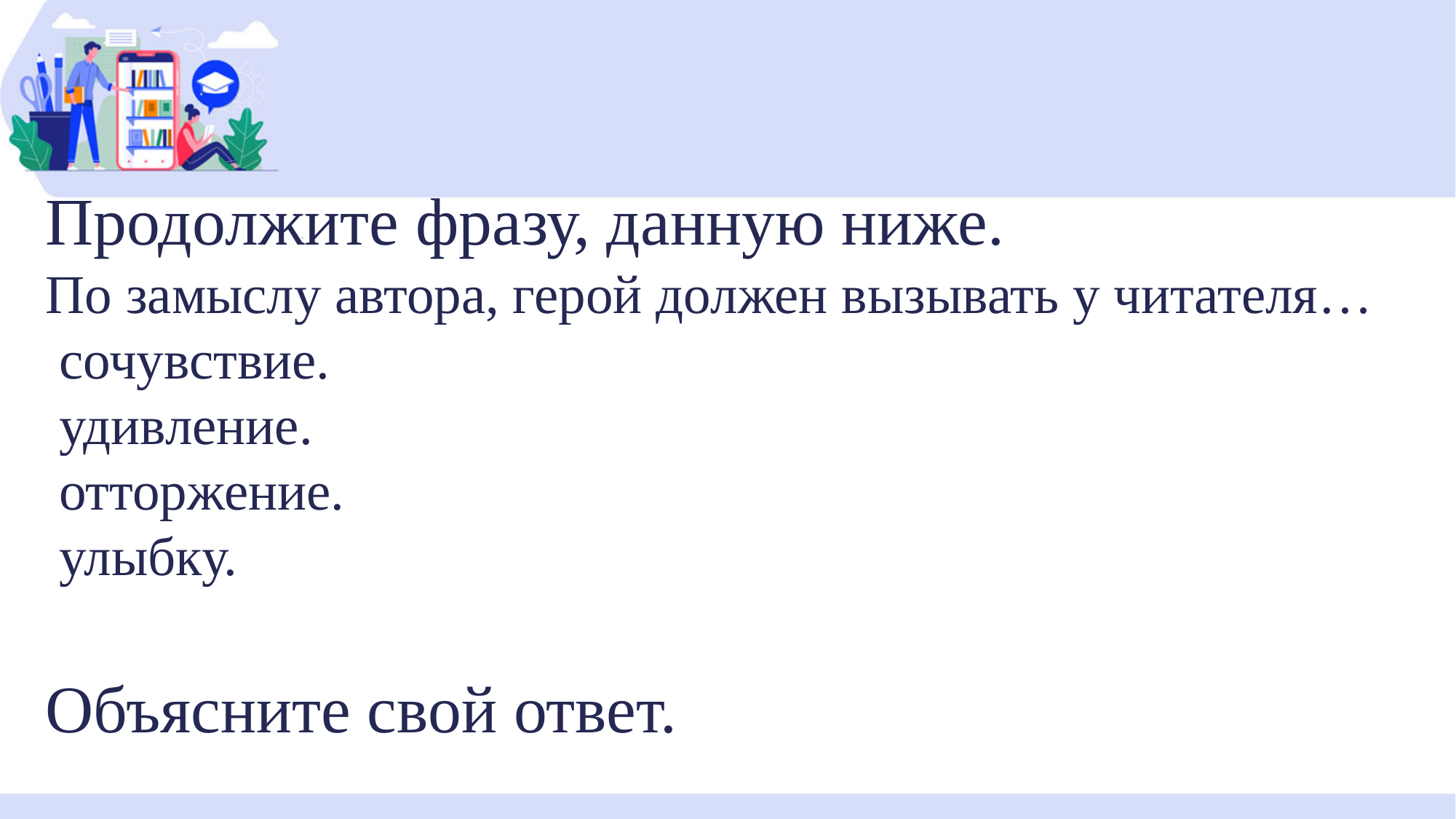

Продолжите фразу, данную ниже.
По замыслу автора, герой должен вызывать у читателя…
 сочувствие.
 удивление.
 отторжение.
 улыбку.

Объясните свой ответ.